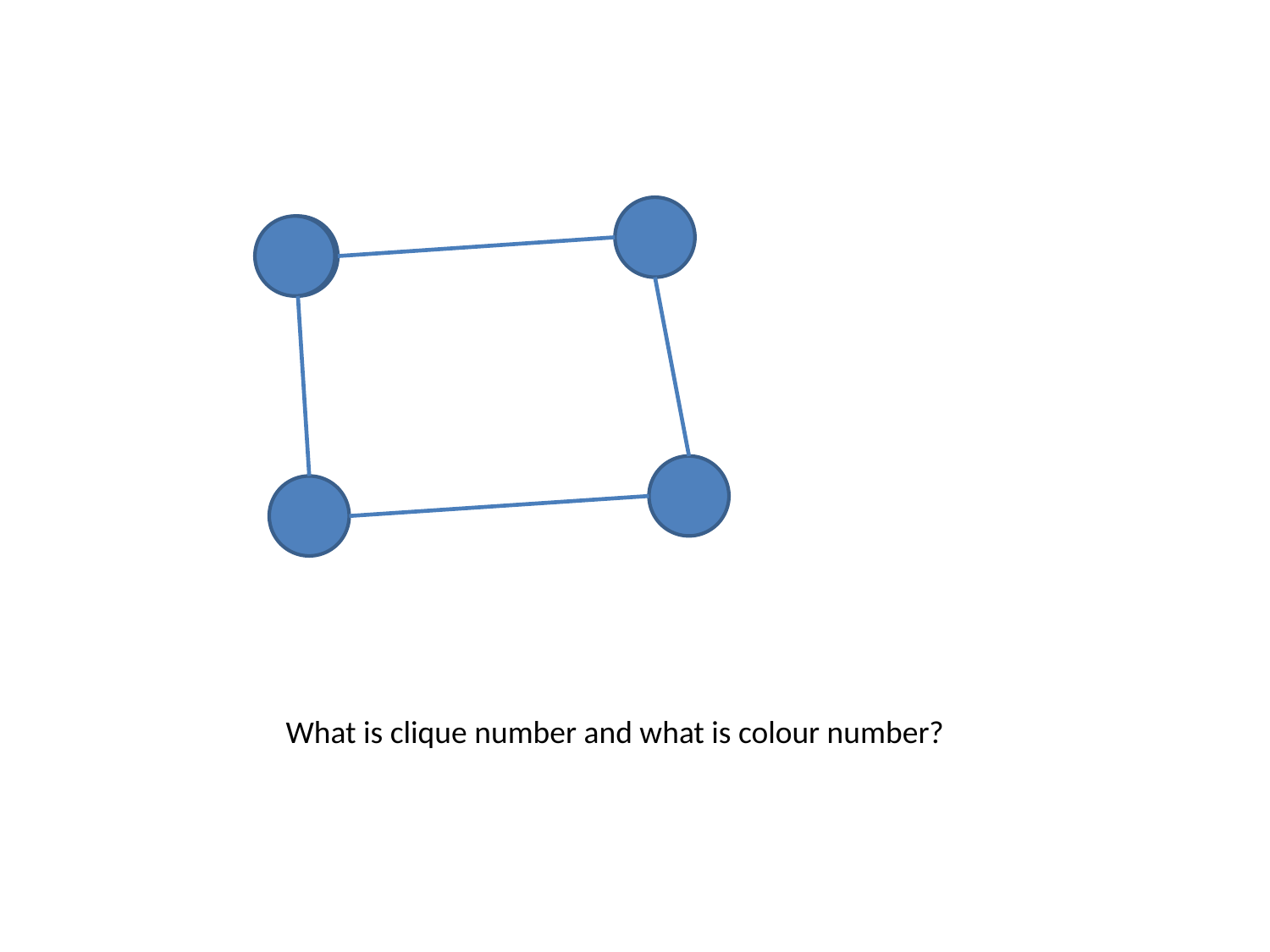

What is clique number and what is colour number?